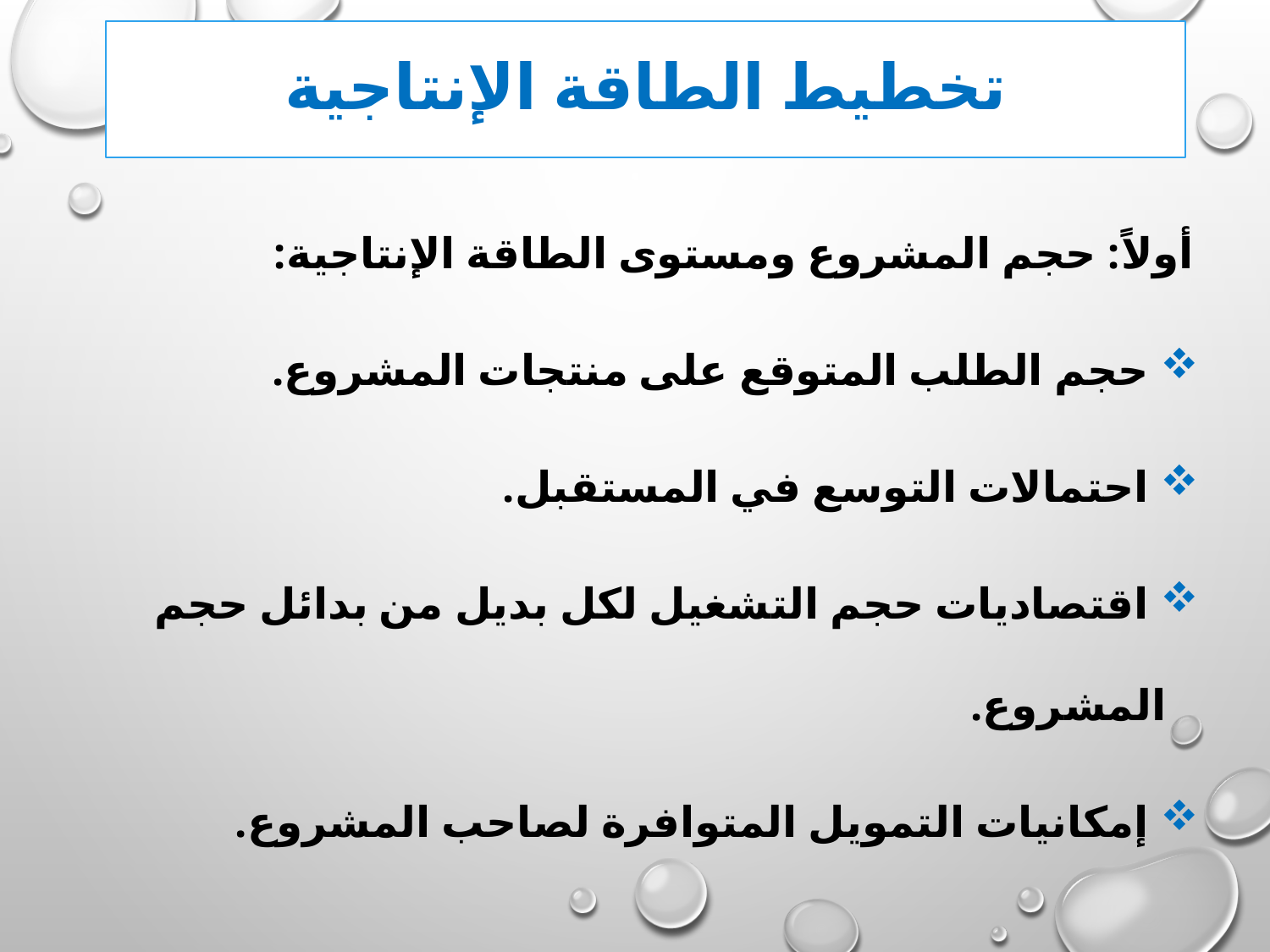

# تخطيط الطاقة الإنتاجية
أولاً: حجم المشروع ومستوى الطاقة الإنتاجية:
 حجم الطلب المتوقع على منتجات المشروع.
 احتمالات التوسع في المستقبل.
 اقتصاديات حجم التشغيل لكل بديل من بدائل حجم المشروع.
 إمكانيات التمويل المتوافرة لصاحب المشروع.